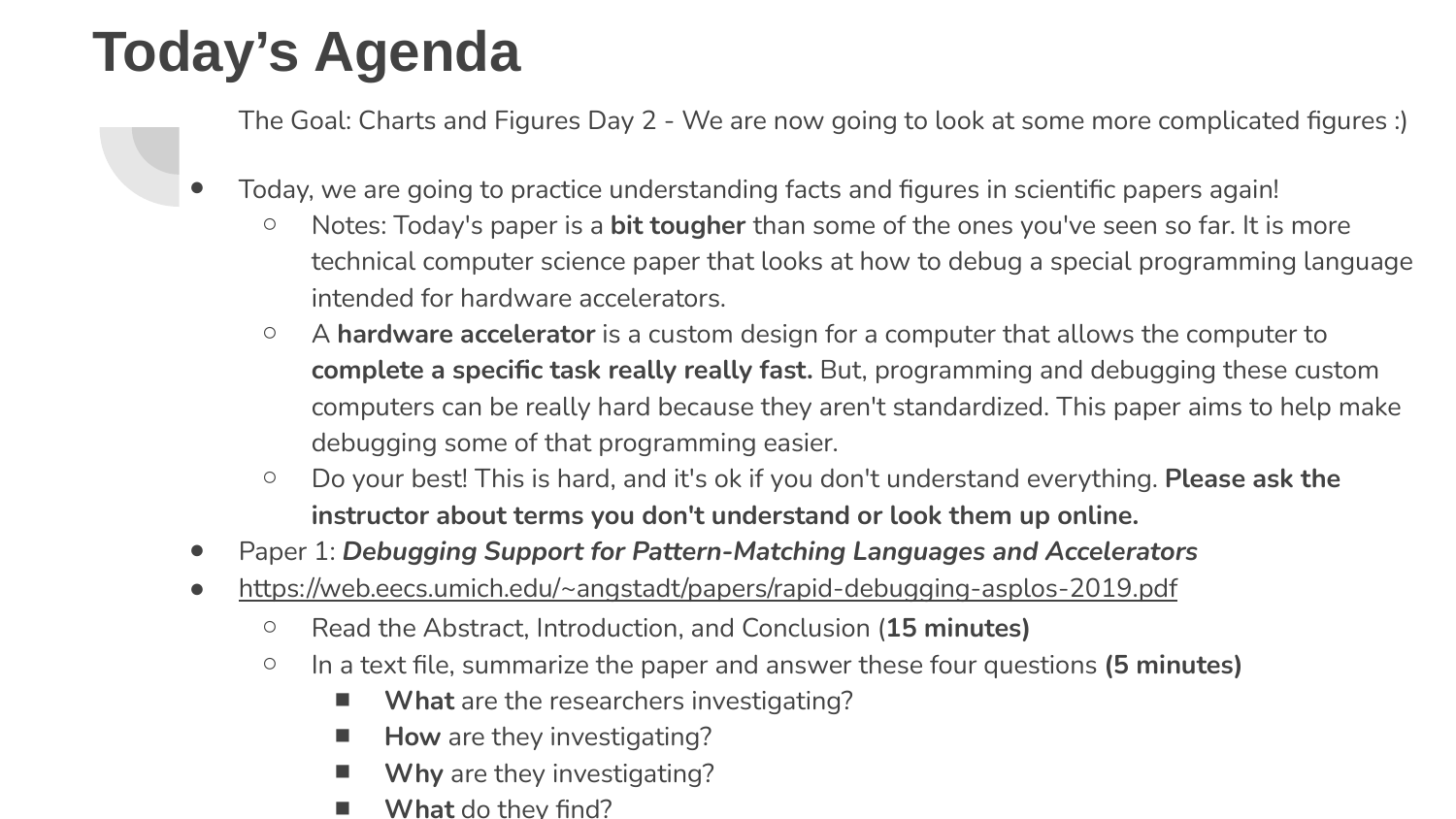

# Today’s Agenda
The Goal: Charts and Figures Day 2 - We are now going to look at some more complicated figures :)
Today, we are going to practice understanding facts and figures in scientific papers again!
Notes: Today's paper is a bit tougher than some of the ones you've seen so far. It is more technical computer science paper that looks at how to debug a special programming language intended for hardware accelerators.
A hardware accelerator is a custom design for a computer that allows the computer to complete a specific task really really fast. But, programming and debugging these custom computers can be really hard because they aren't standardized. This paper aims to help make debugging some of that programming easier.
Do your best! This is hard, and it's ok if you don't understand everything. Please ask the instructor about terms you don't understand or look them up online.
Paper 1: Debugging Support for Pattern-Matching Languages and Accelerators
https://web.eecs.umich.edu/~angstadt/papers/rapid-debugging-asplos-2019.pdf
Read the Abstract, Introduction, and Conclusion (15 minutes)
In a text file, summarize the paper and answer these four questions (5 minutes)
What are the researchers investigating?
How are they investigating?
Why are they investigating?
What do they find?